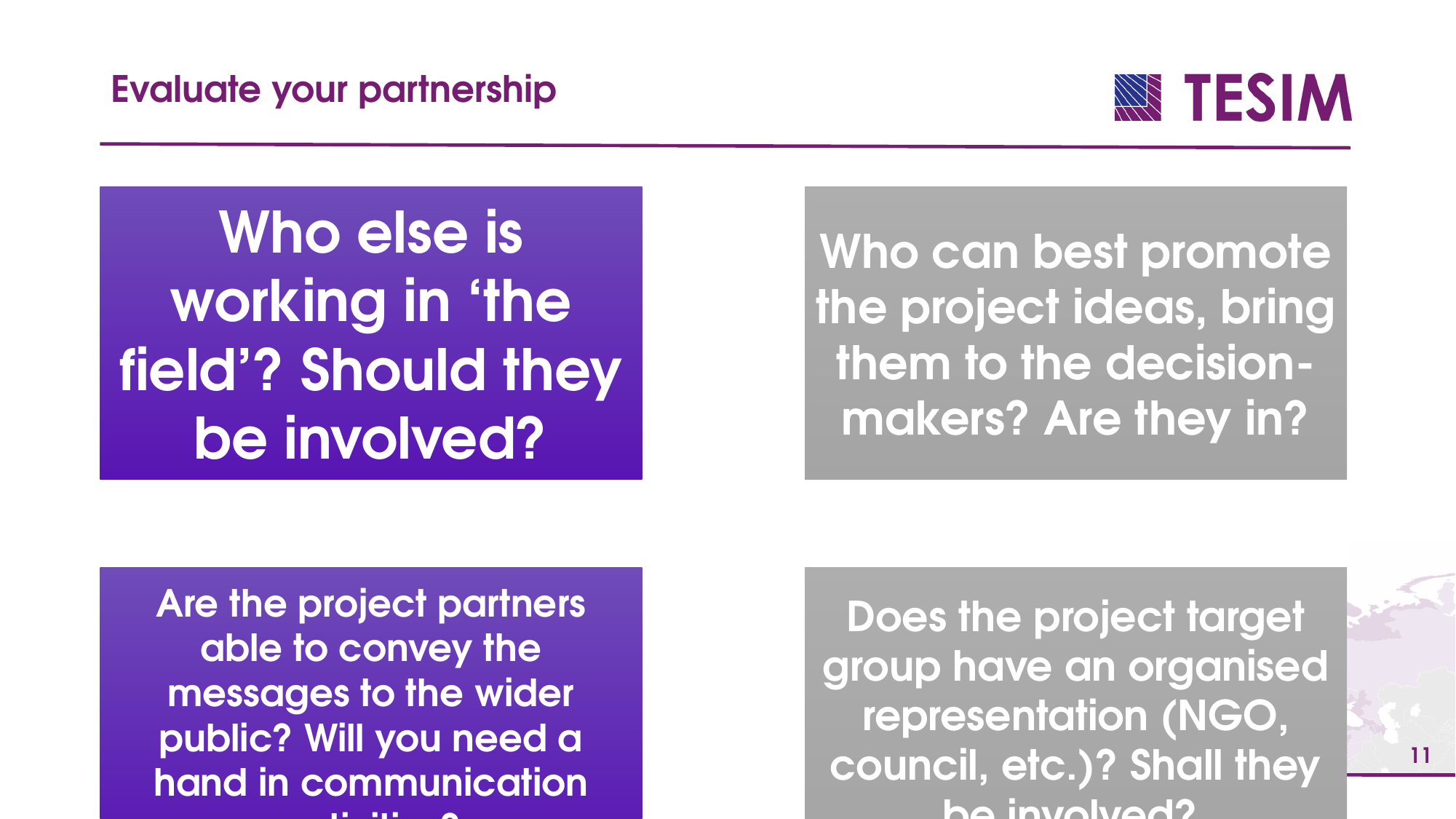

Evaluate your partnership
Who else is working in ‘the field’? Should they be involved?
Who can best promote the project ideas, bring them to the decision-makers? Are they in?